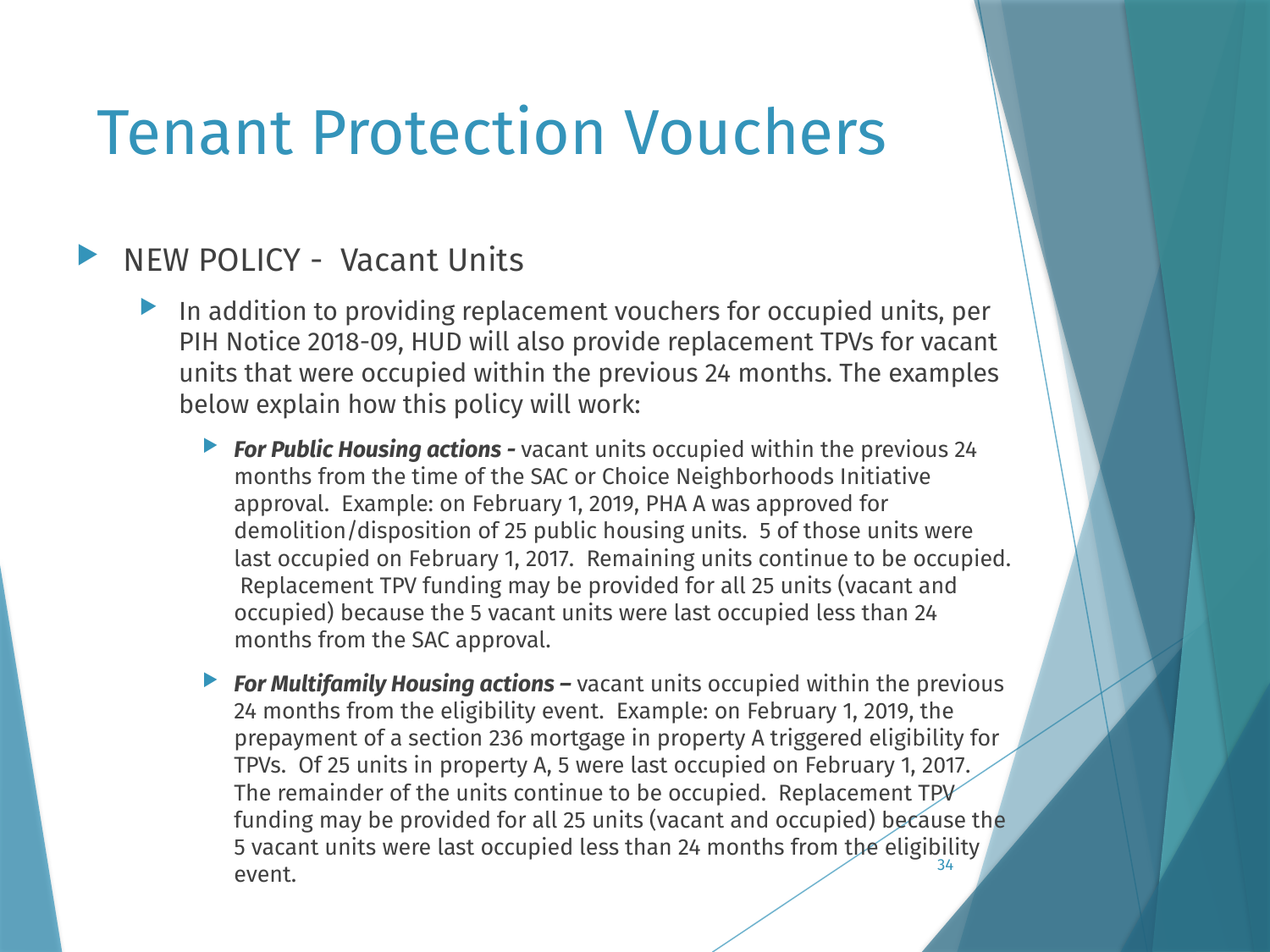

# Tenant Protection Vouchers
NEW POLICY -  Vacant Units
In addition to providing replacement vouchers for occupied units, per PIH Notice 2018-09, HUD will also provide replacement TPVs for vacant units that were occupied within the previous 24 months. The examples below explain how this policy will work:
For Public Housing actions - vacant units occupied within the previous 24 months from the time of the SAC or Choice Neighborhoods Initiative approval.  Example: on February 1, 2019, PHA A was approved for demolition/disposition of 25 public housing units.  5 of those units were last occupied on February 1, 2017.  Remaining units continue to be occupied.  Replacement TPV funding may be provided for all 25 units (vacant and occupied) because the 5 vacant units were last occupied less than 24 months from the SAC approval.
For Multifamily Housing actions – vacant units occupied within the previous 24 months from the eligibility event.  Example: on February 1, 2019, the prepayment of a section 236 mortgage in property A triggered eligibility for TPVs.  Of 25 units in property A, 5 were last occupied on February 1, 2017.  The remainder of the units continue to be occupied.  Replacement TPV funding may be provided for all 25 units (vacant and occupied) because the 5 vacant units were last occupied less than 24 months from the eligibility event.

34